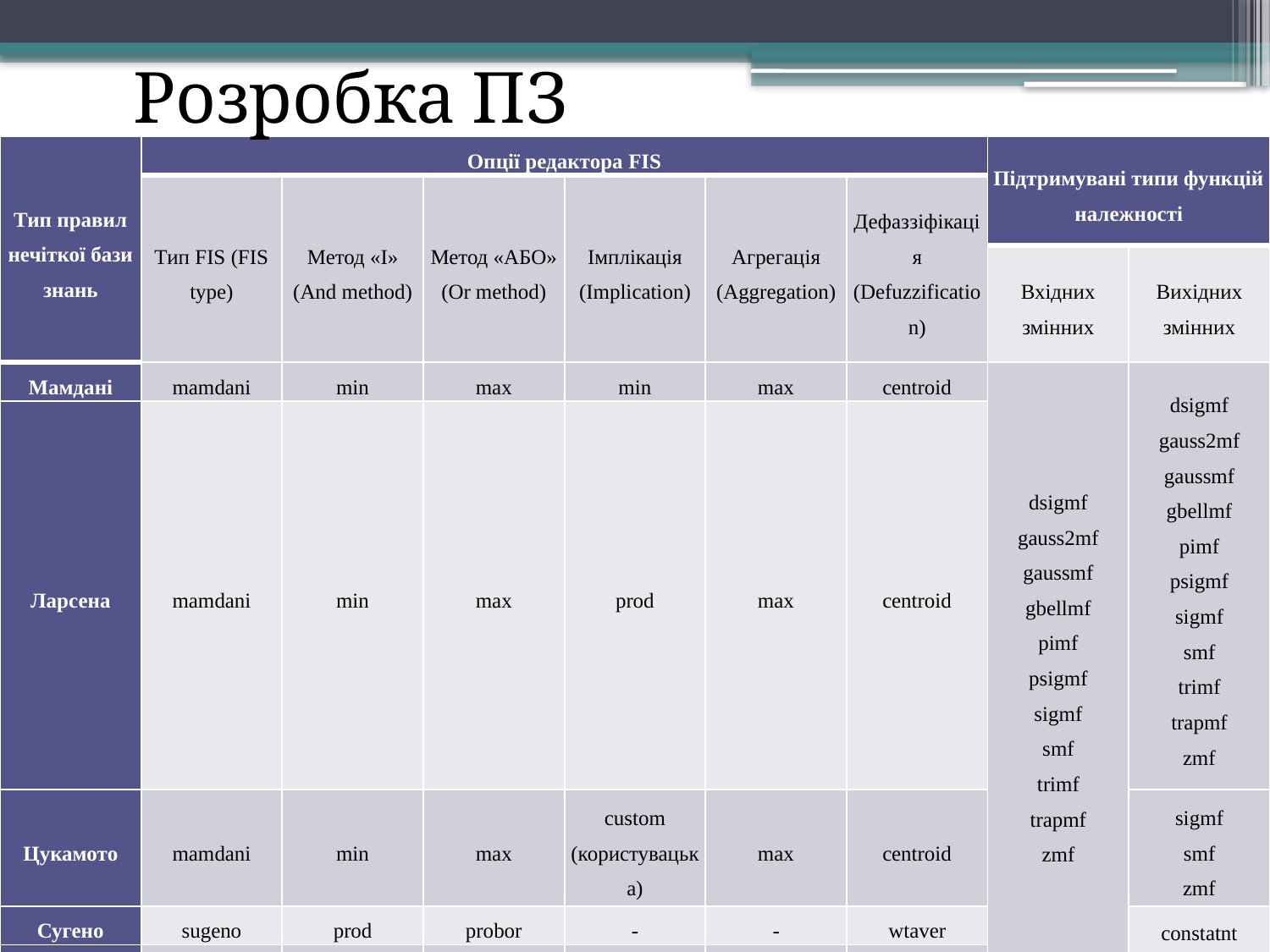

Розробка ПЗ
| Тип правил нечіткої бази знань | Опції редактора FIS |  |  |  |  |  | Підтримувані типи функцій належності |  |
| --- | --- | --- | --- | --- | --- | --- | --- | --- |
|  | Тип FIS (FIS type) | Метод «І» (And method) | Метод «АБО» (Or method) | Імплікація (Implication) | Агрегація (Aggregation) | Дефаззіфікація (Defuzzification) |  |  |
|  |  |  |  |  |  |  | Вхідних змінних | Вихідних змінних |
| Мамдані | mamdani | min | max | min | max | centroid | dsigmf gauss2mf gaussmf gbellmf pimf psigmf sigmf smf trimf trapmf zmf | dsigmf gauss2mf gaussmf gbellmf pimf psigmf sigmf smf trimf trapmf zmf |
| Ларсена | mamdani | min | max | prod | max | centroid |  |  |
| Цукамото | mamdani | min | max | custom (користувацька) | max | centroid |  | sigmf smf zmf |
| Сугено | sugeno | prod | probor | - | - | wtaver |  | constatnt linear |
| Синглтонна | sugeno | prod | probor | - | - | wtaver |  |  |